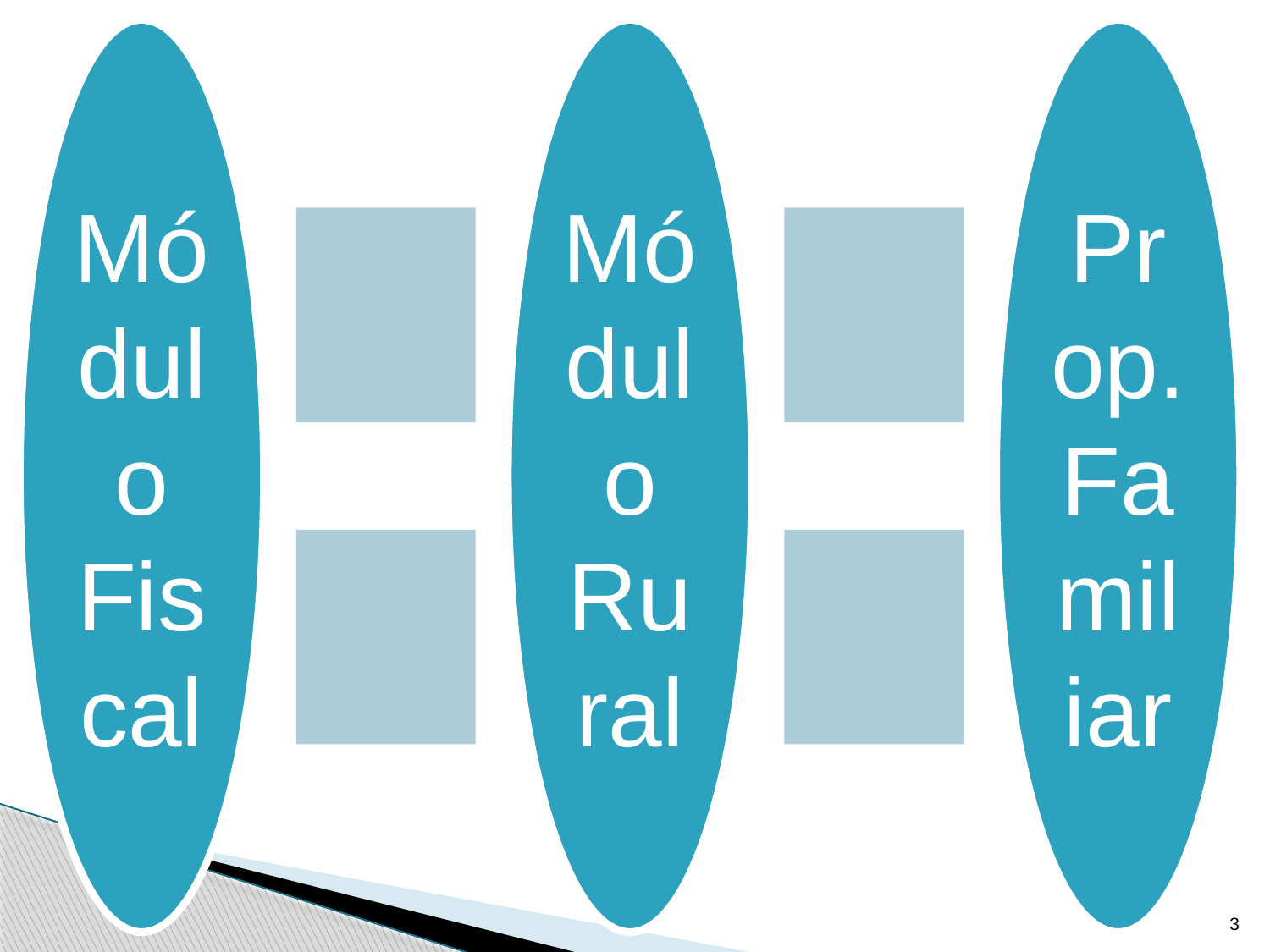

Módulo
Fiscal
Módulo
Rural
Prop.
Familiar
3